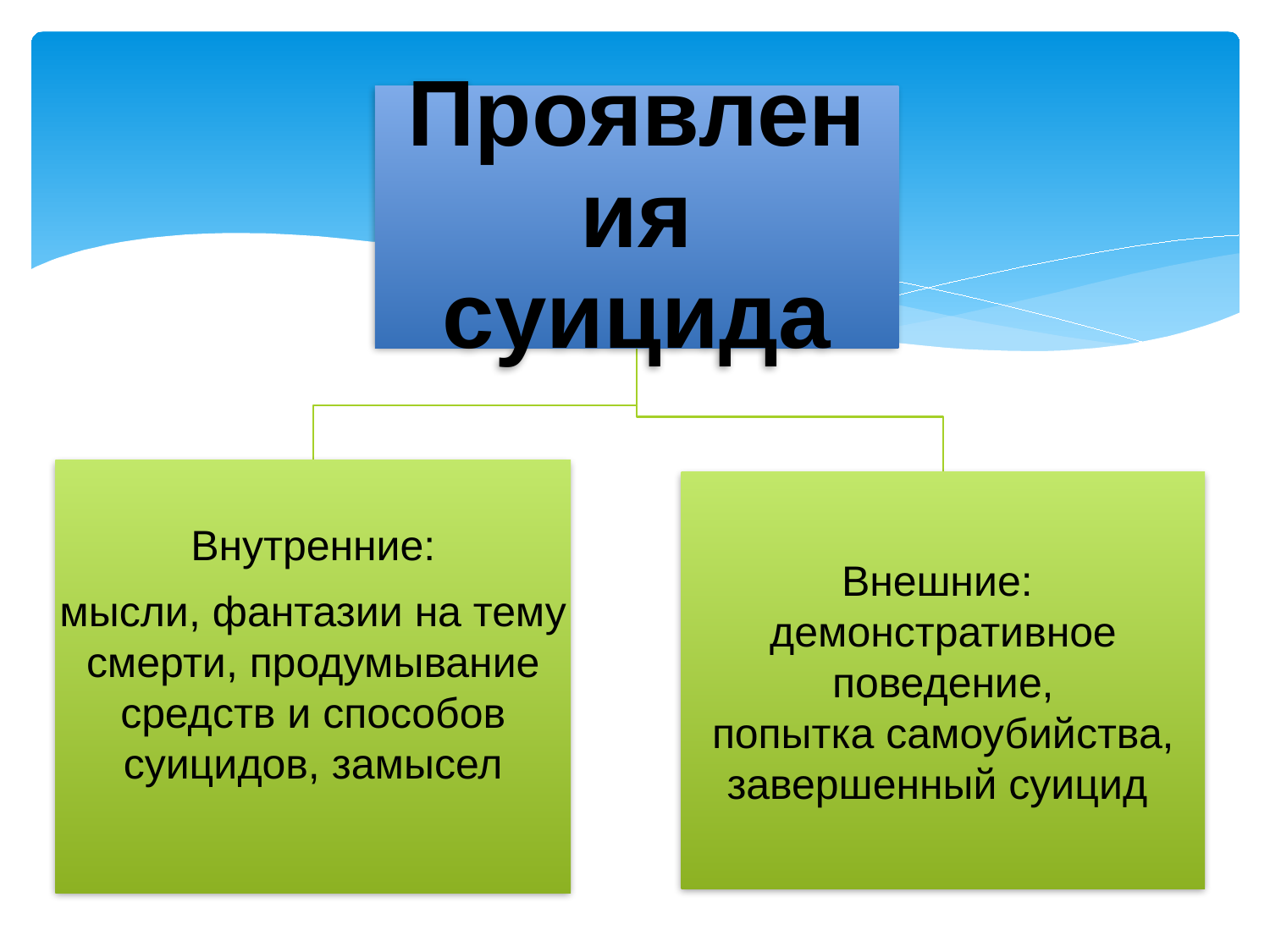

Проявления суицида
Внутренние:
мысли, фантазии на тему смерти, продумывание средств и способов суицидов, замысел

Внешние:
демонстративное поведение,
попытка самоубийства, завершенный суицид